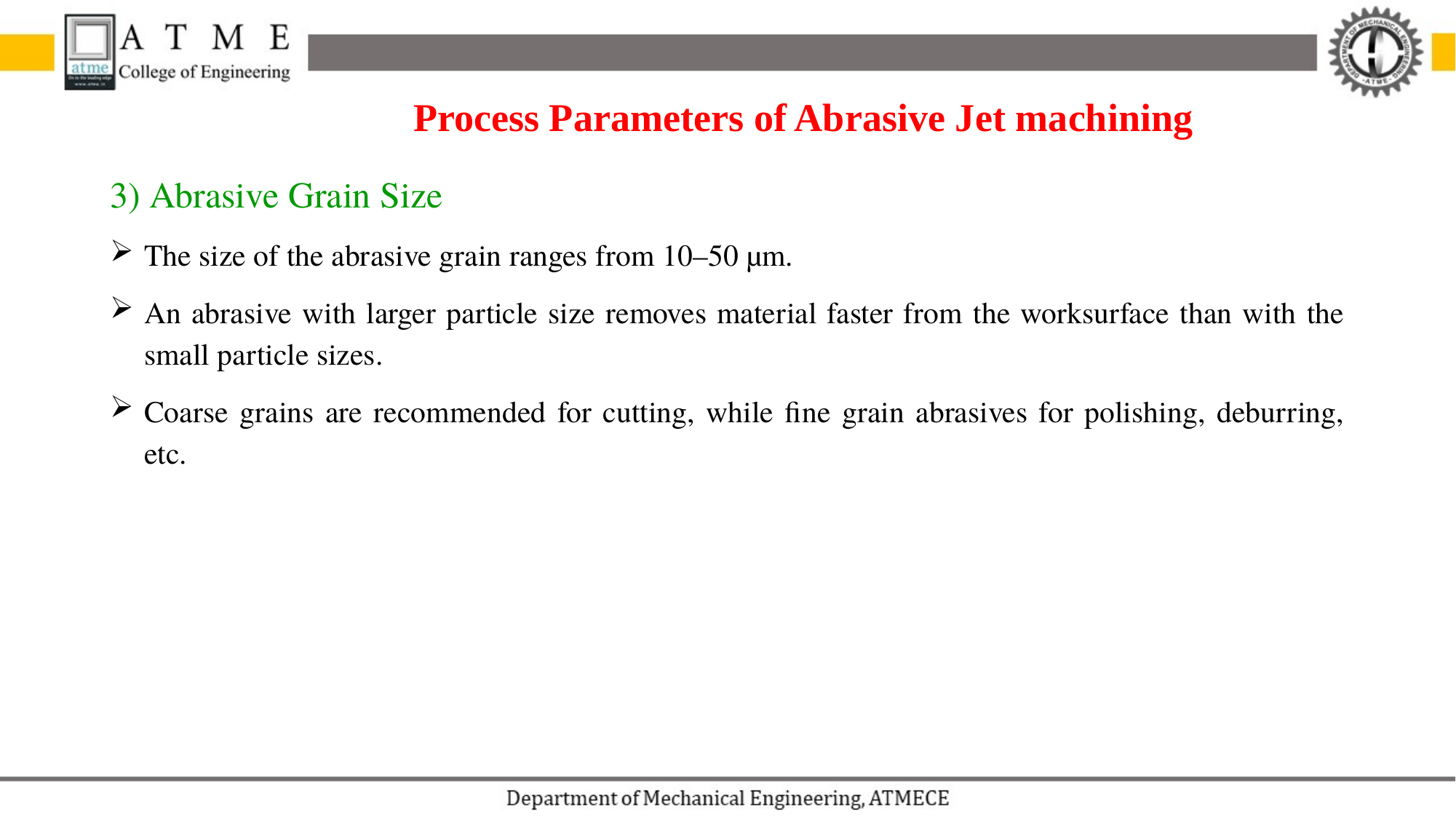

Process Parameters of Abrasive Jet machining
3) Abrasive Grain Size
The size of the abrasive grain ranges from 10–50 µm.
An abrasive with larger particle size removes material faster from the worksurface than with the small particle sizes.
Coarse grains are recommended for cutting, while fine grain abrasives for polishing, deburring, etc.